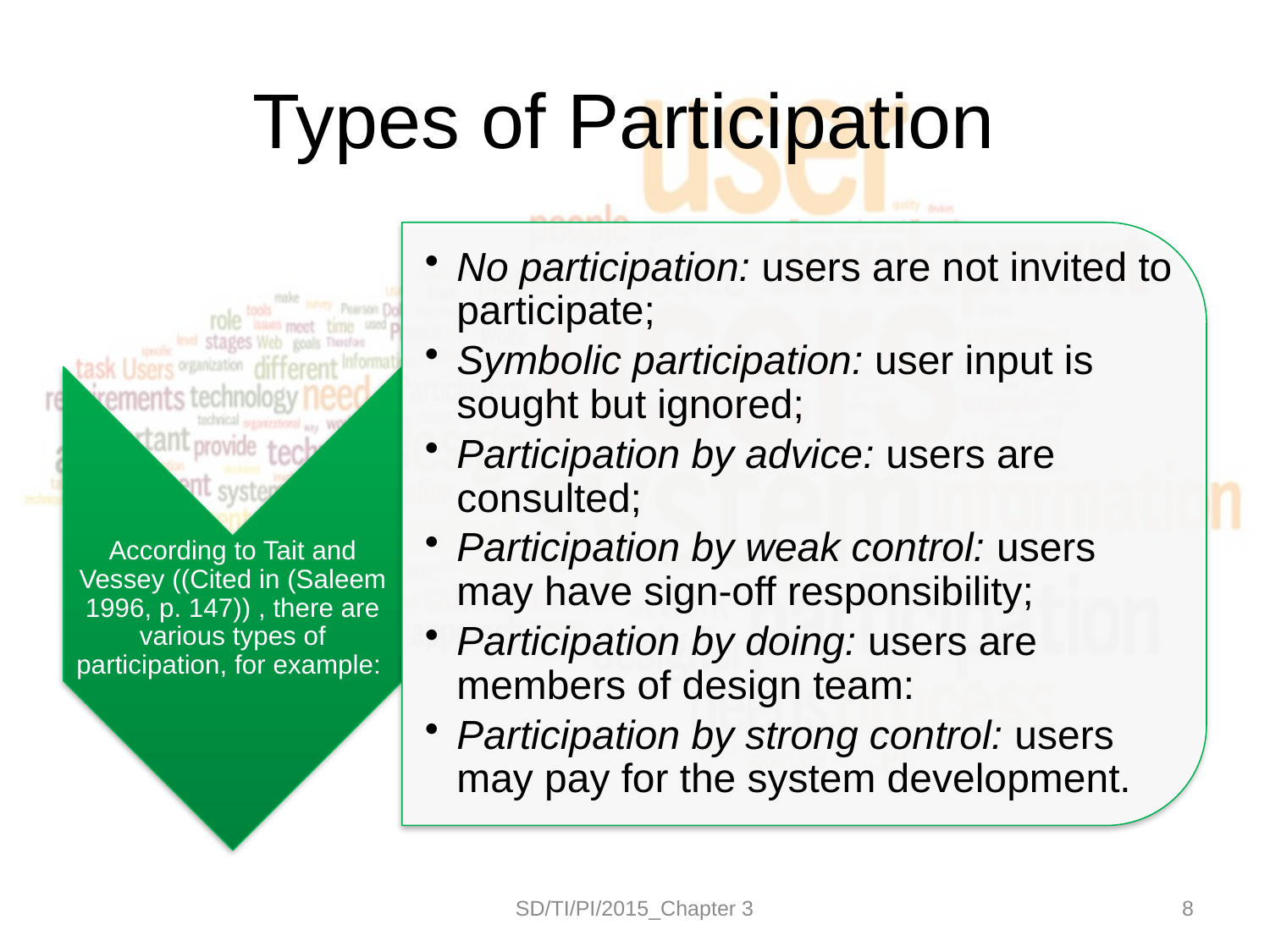

# Types of Participation
According to Tait and Vessey ((Cited in (Saleem 1996, p. 147)) , there are various types of participation, for example:
No participation: users are not invited to participate;
Symbolic participation: user input is sought but ignored;
Participation by advice: users are consulted;
Participation by weak control: users may have sign-off responsibility;
Participation by doing: users are members of design team:
Participation by strong control: users may pay for the system development.
SD/TI/PI/2015_Chapter 3
8